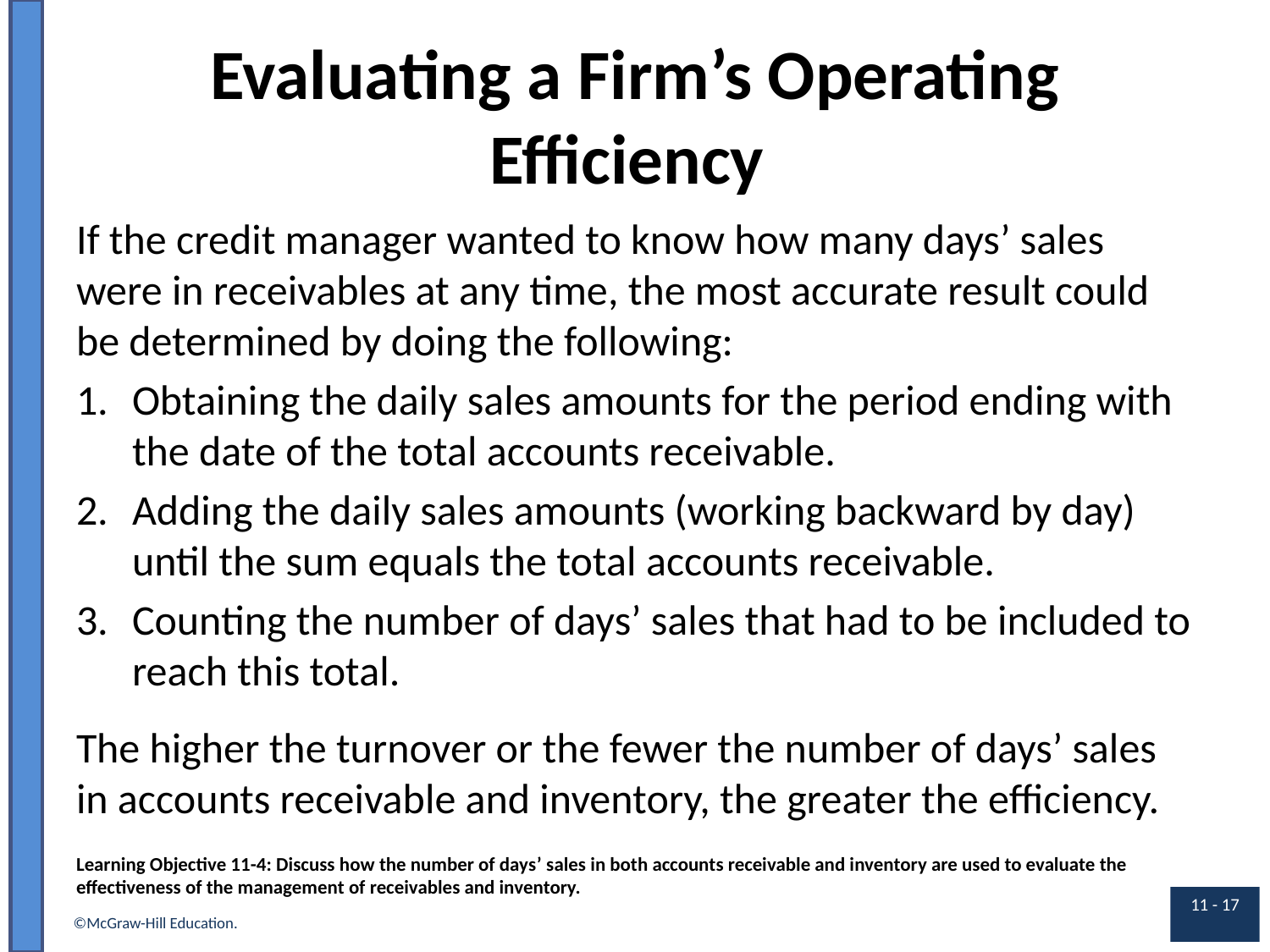

# Evaluating a Firm’s Operating Efficiency
If the credit manager wanted to know how many days’ sales were in receivables at any time, the most accurate result could be determined by doing the following:
Obtaining the daily sales amounts for the period ending with the date of the total accounts receivable.
Adding the daily sales amounts (working backward by day) until the sum equals the total accounts receivable.
Counting the number of days’ sales that had to be included to reach this total.
The higher the turnover or the fewer the number of days’ sales in accounts receivable and inventory, the greater the efficiency.
Learning Objective 11-4: Discuss how the number of days’ sales in both accounts receivable and inventory are used to evaluate the effectiveness of the management of receivables and inventory.